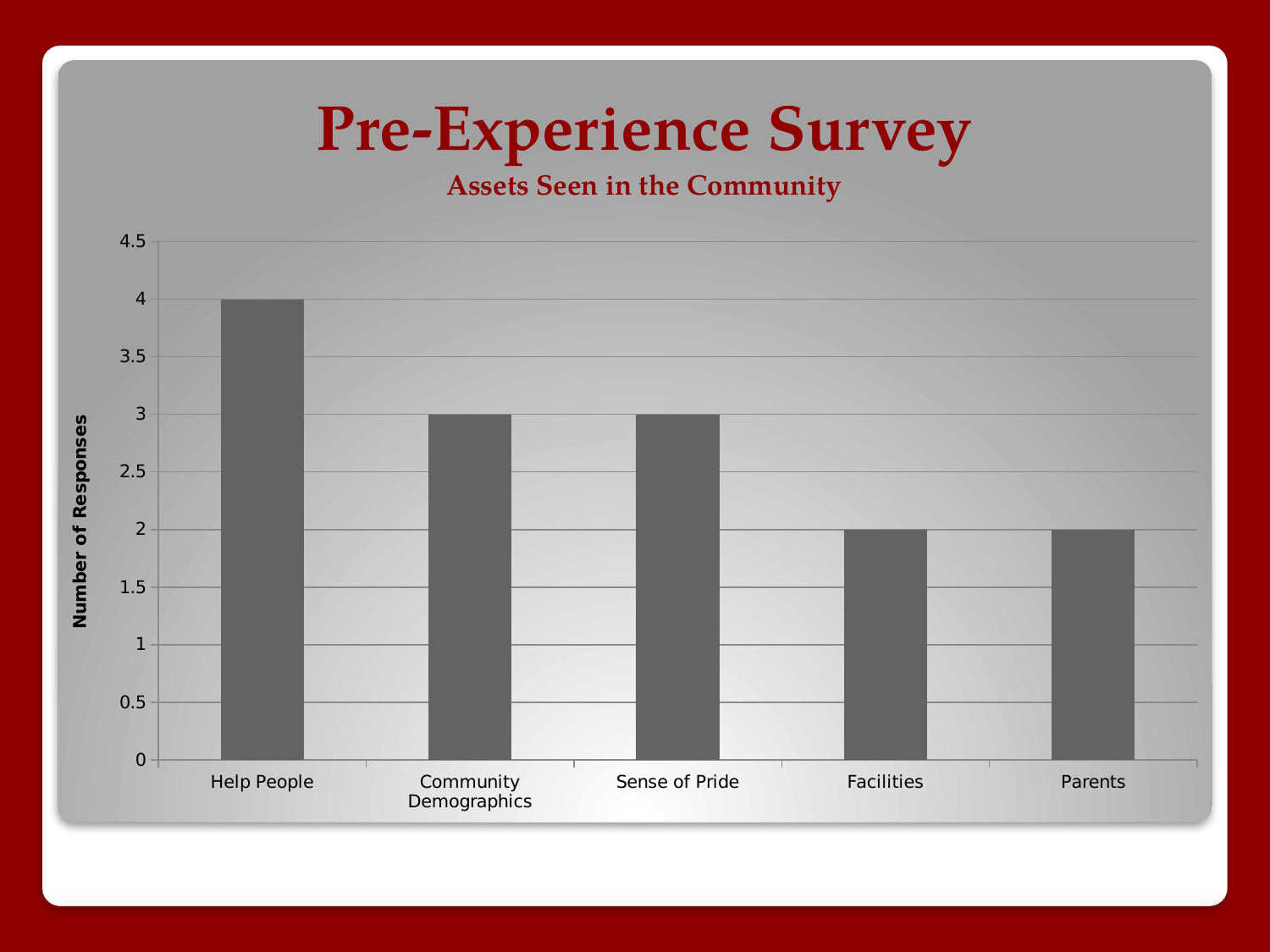

Pre-Experience Survey
Assets Seen in the Community

### Chart

| Category |  |
|---|---|
| Help People | 4.0 |
| Community Demographics | 3.0 |
| Sense of Pride | 3.0 |
| Facilities | 2.0 |
| Parents | 2.0 |